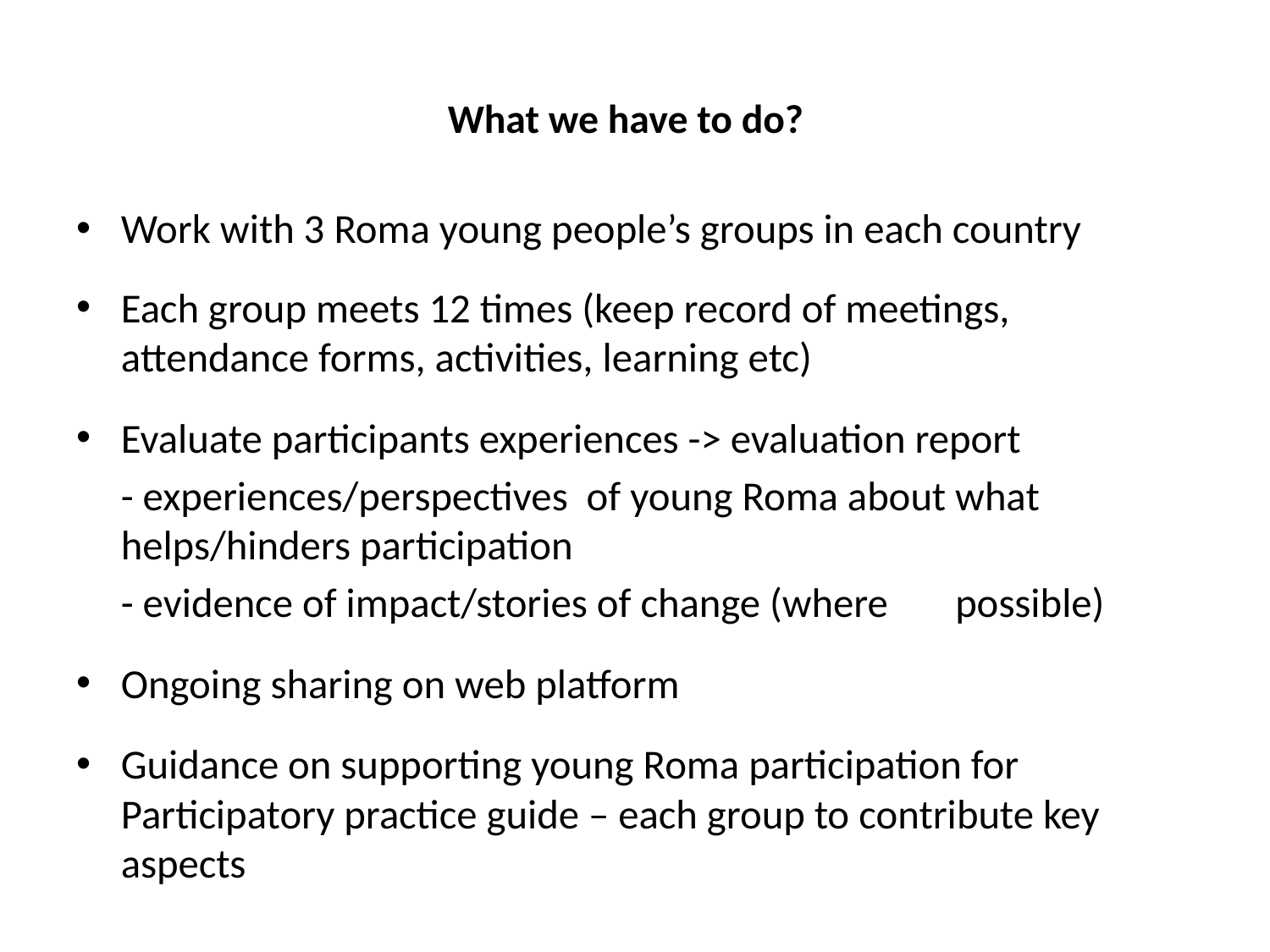

# What we have to do?
Work with 3 Roma young people’s groups in each country

Each group meets 12 times (keep record of meetings, attendance forms, activities, learning etc)

Evaluate participants experiences -> evaluation report
		- experiences/perspectives  of young Roma about what 	helps/hinders participation
		- evidence of impact/stories of change (where 	possible)

Ongoing sharing on web platform

Guidance on supporting young Roma participation for Participatory practice guide – each group to contribute key aspects